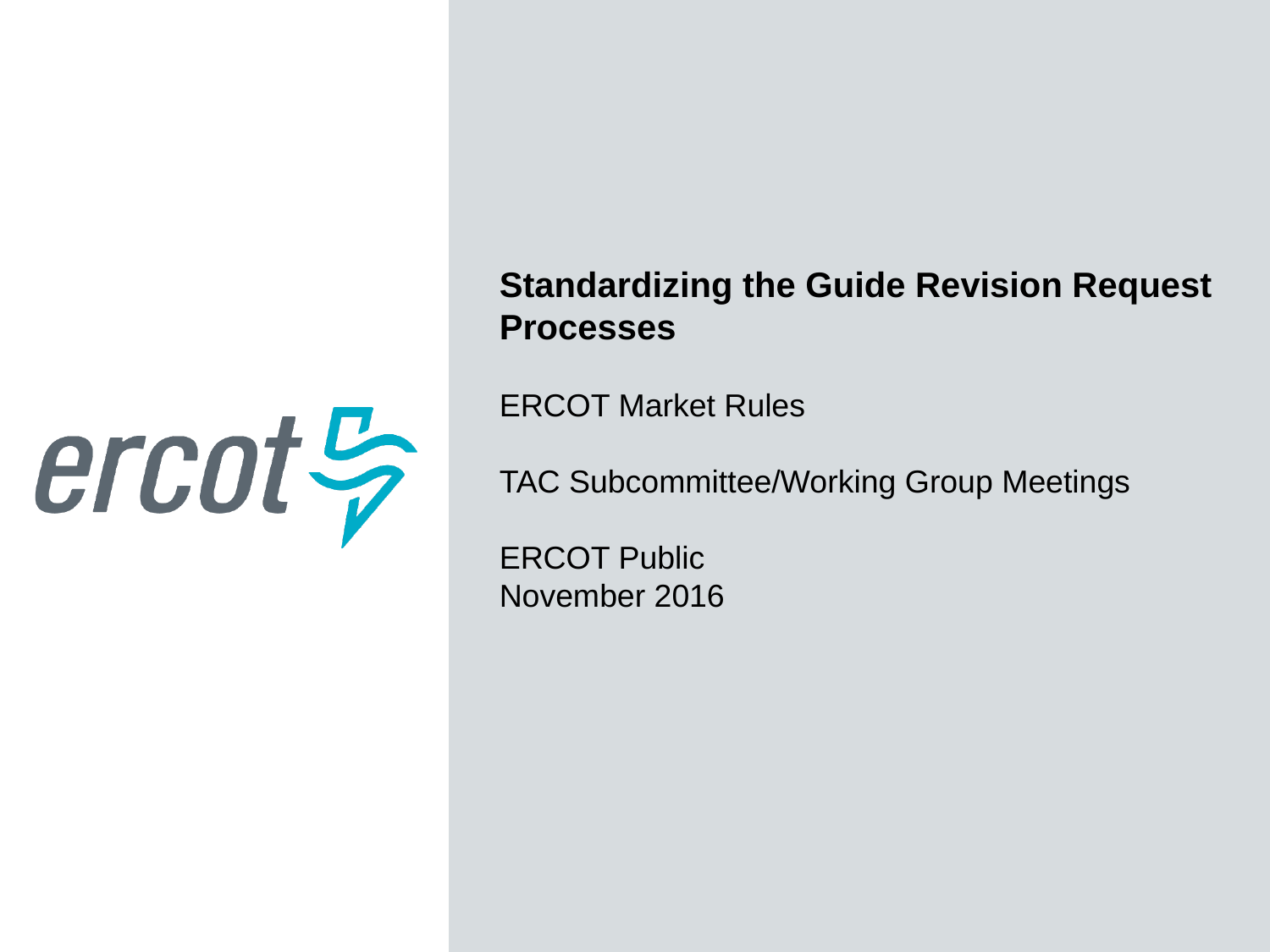

Standardizing the Guide Revision Request Processes

ERCOT Market Rules

TAC Subcommittee/Working Group Meetings

ERCOT Public
November 2016